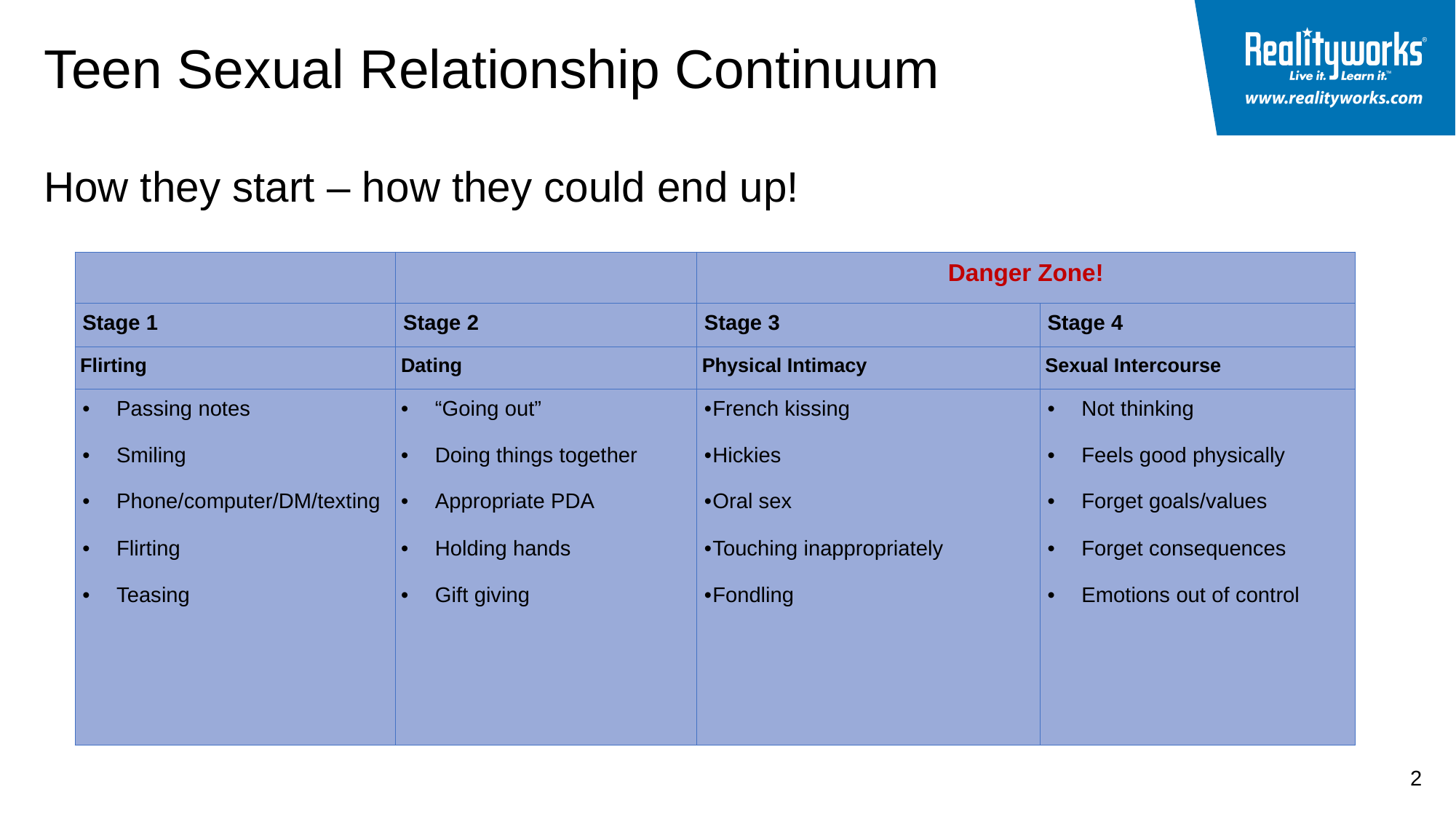

# Teen Sexual Relationship Continuum
How they start – how they could end up!
|  |  | Danger Zone! |  |
| --- | --- | --- | --- |
| Stage 1 | Stage 2 | Stage 3 | Stage 4 |
| Flirting | Dating | Physical Intimacy | Sexual Intercourse |
| Passing notes Smiling Phone/computer/DM/texting Flirting Teasing | “Going out” Doing things together Appropriate PDA Holding hands Gift giving | French kissing Hickies Oral sex Touching inappropriately Fondling | Not thinking Feels good physically Forget goals/values Forget consequences Emotions out of control |
2